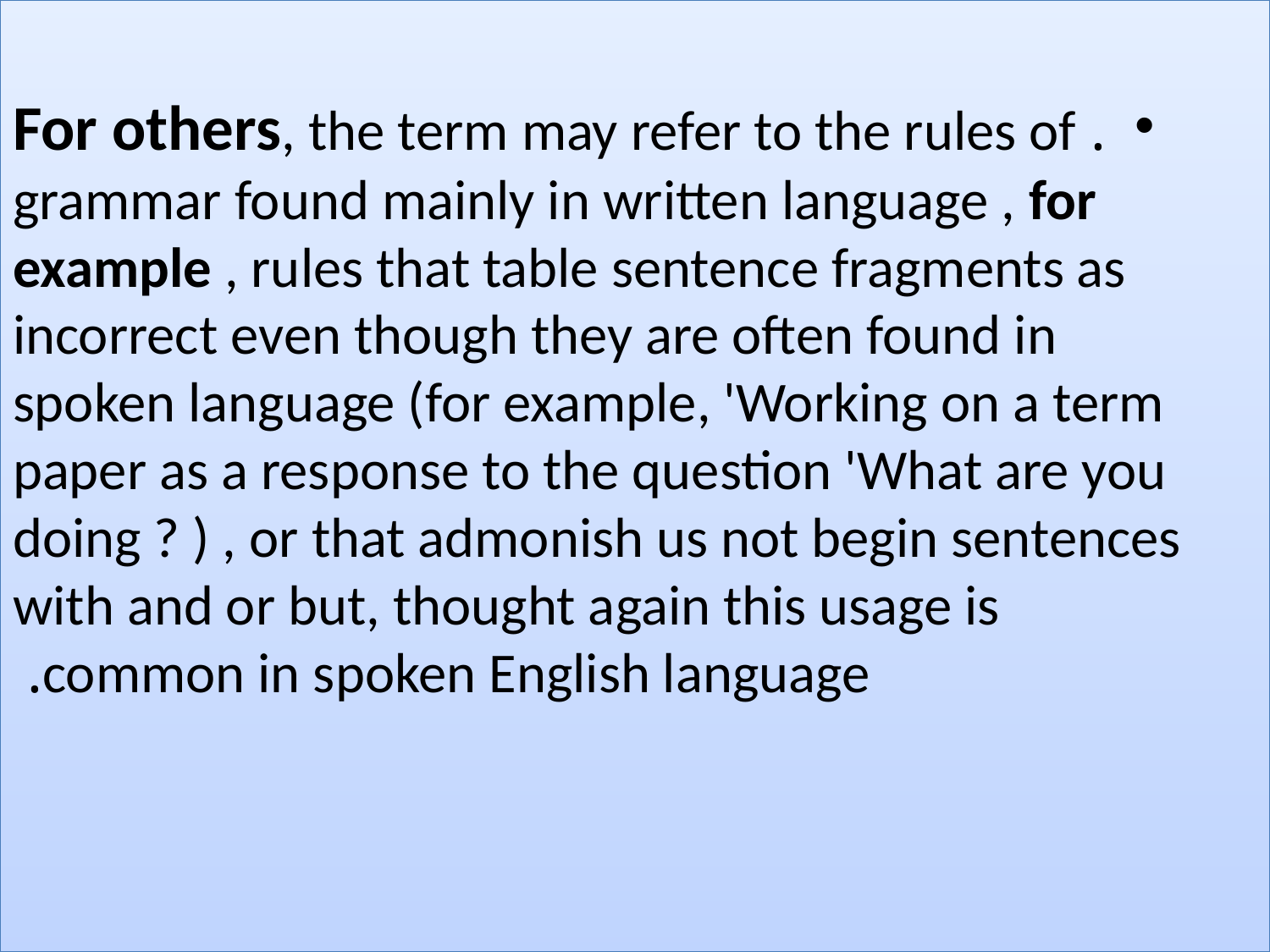

. For others, the term may refer to the rules of grammar found mainly in written language , for example , rules that table sentence fragments as incorrect even though they are often found in spoken language (for example, 'Working on a term paper as a response to the question 'What are you doing ? ) , or that admonish us not begin sentences with and or but, thought again this usage is common in spoken English language.